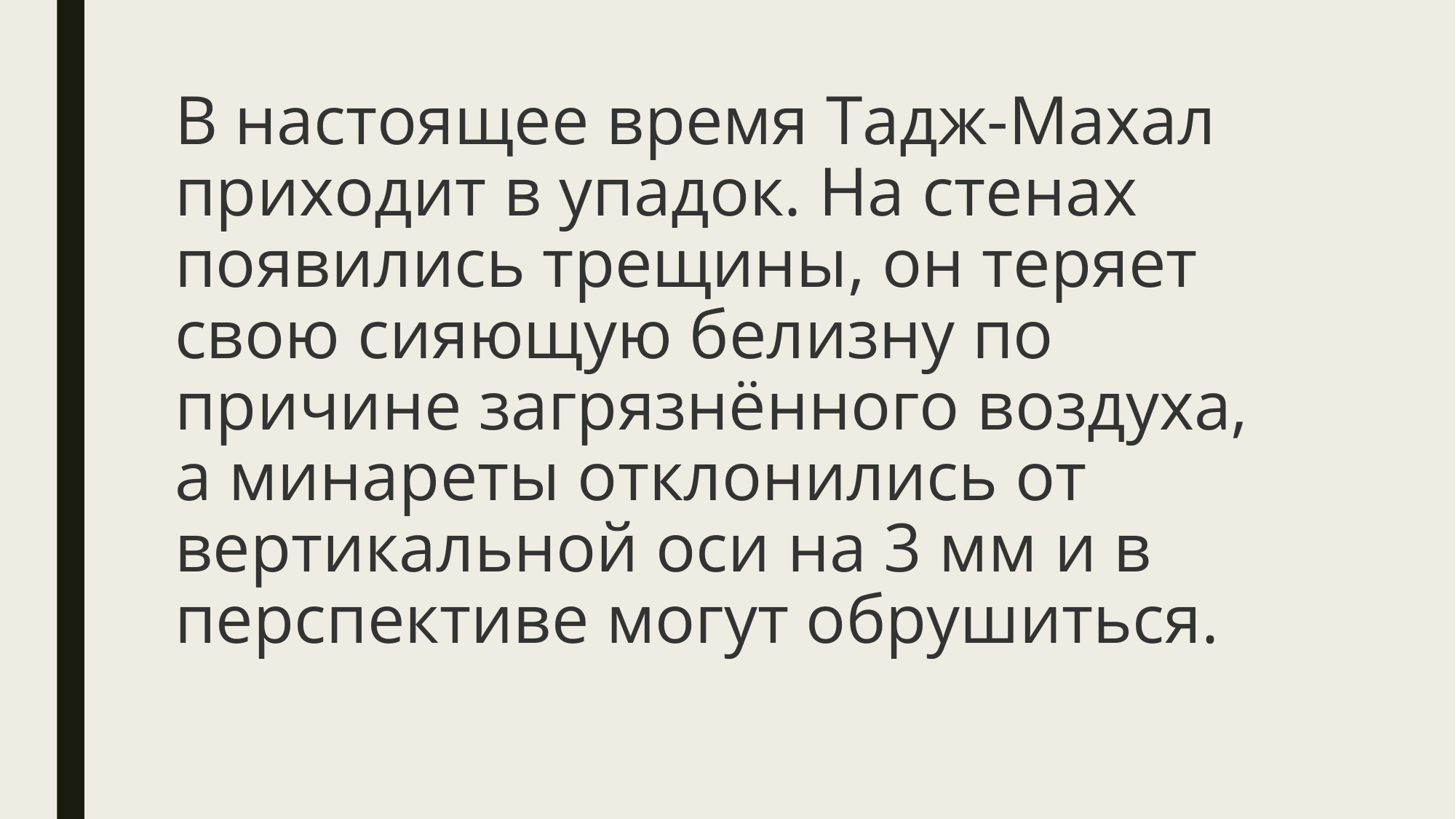

# В настоящее время Тадж-Махал приходит в упадок. На стенах появились трещины, он теряет свою сияющую белизну по причине загрязнённого воздуха, а минареты отклонились от вертикальной оси на 3 мм и в перспективе могут обрушиться.